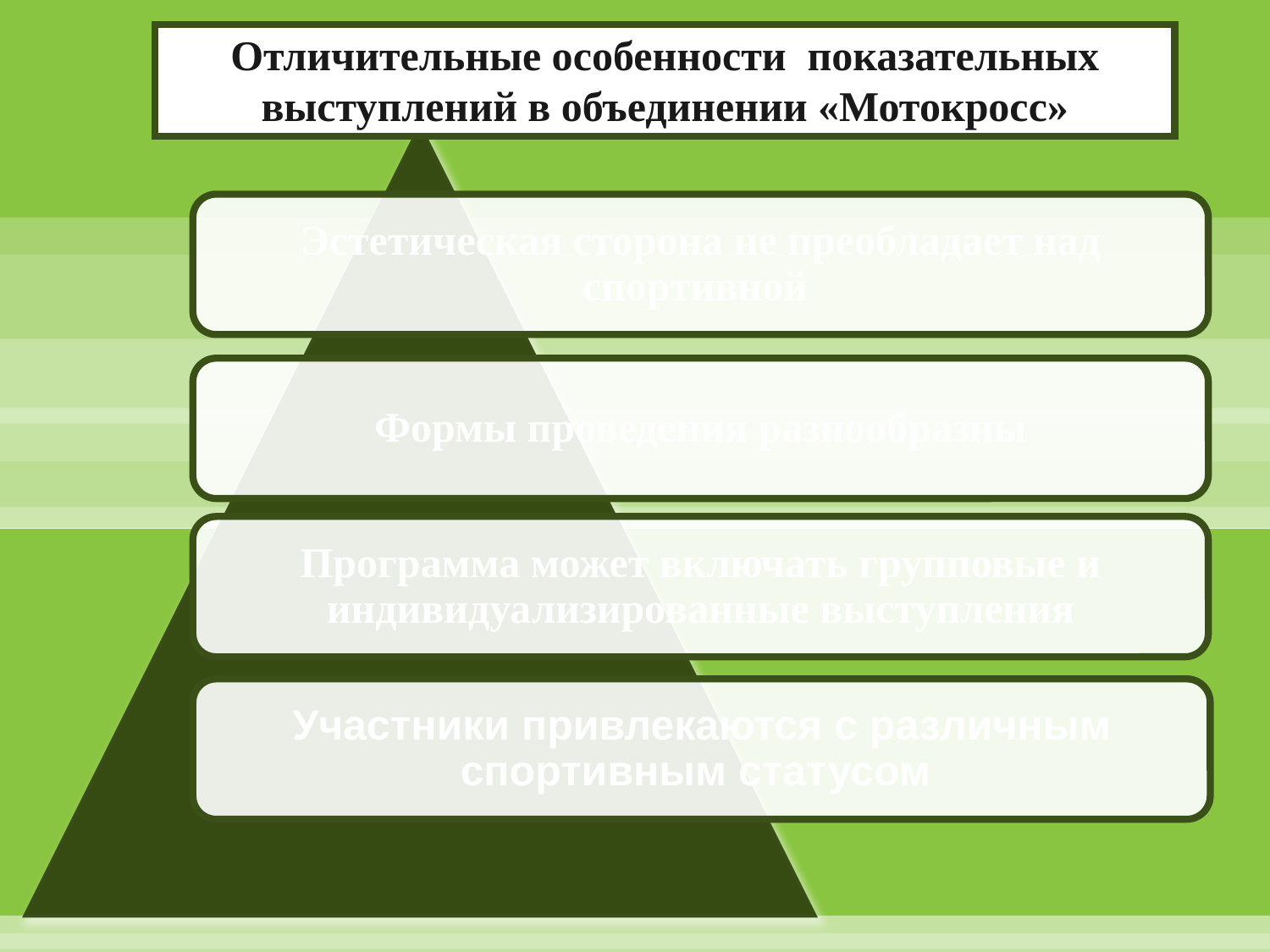

# Отличительные особенности  показательных выступлений в объединении «Мотокросс»
Формы проведения разнообразны
Эстетическая сторона не преобладает над спортивной
Программа может включать групповые и индивидуализированные выступления
Участники привлекаются с различным спортивным статусом